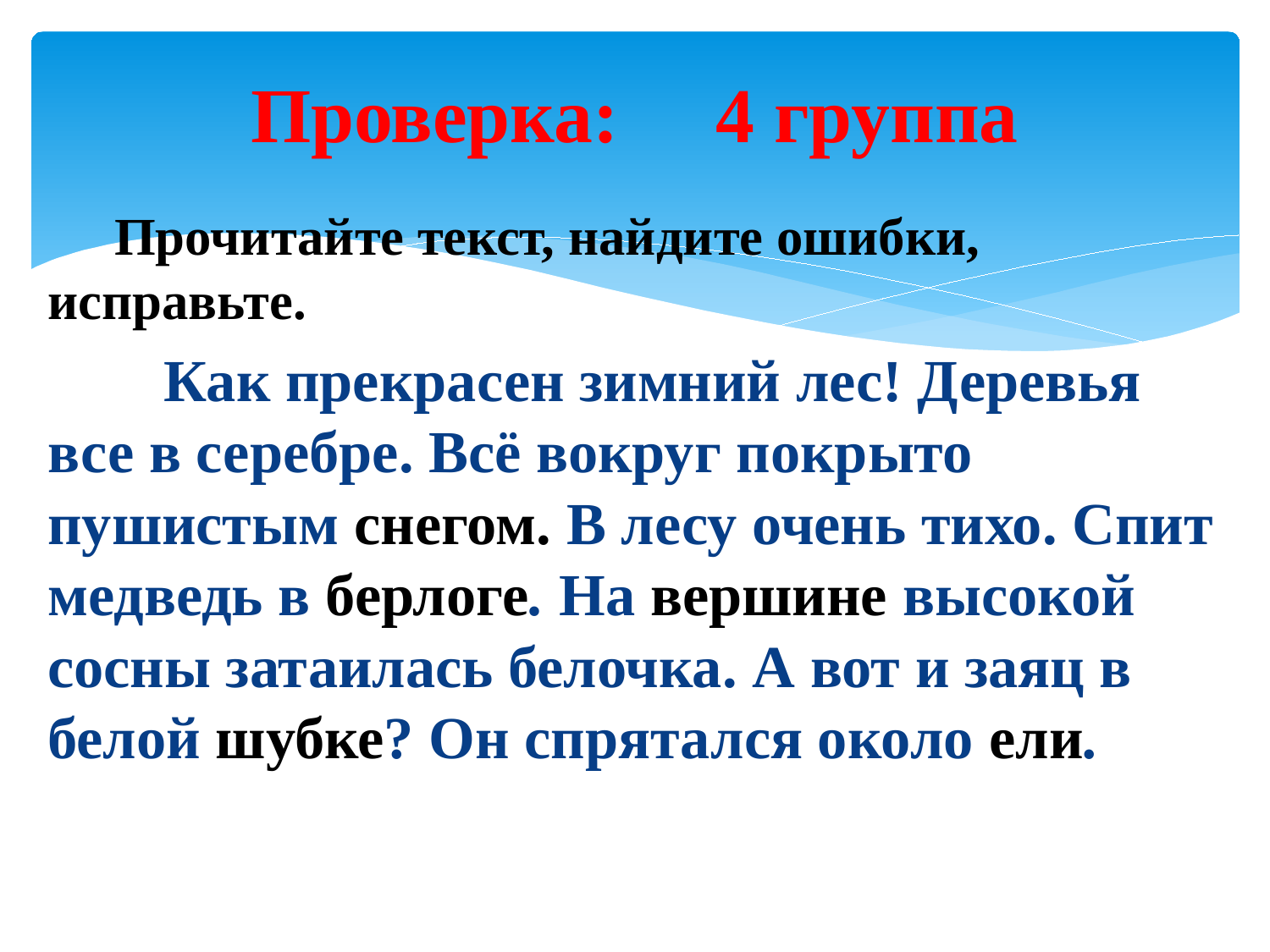

# Проверка:     4 группа
     Прочитайте текст, найдите ошибки,      исправьте.
          Как прекрасен зимний лес! Деревья все в серебре. Всё вокруг покрыто пушистым снегом. В лесу очень тихо. Спит медведь в берлоге. На вершине высокой сосны затаилась белочка. А вот и заяц в белой шубке? Он спрятался около ели.